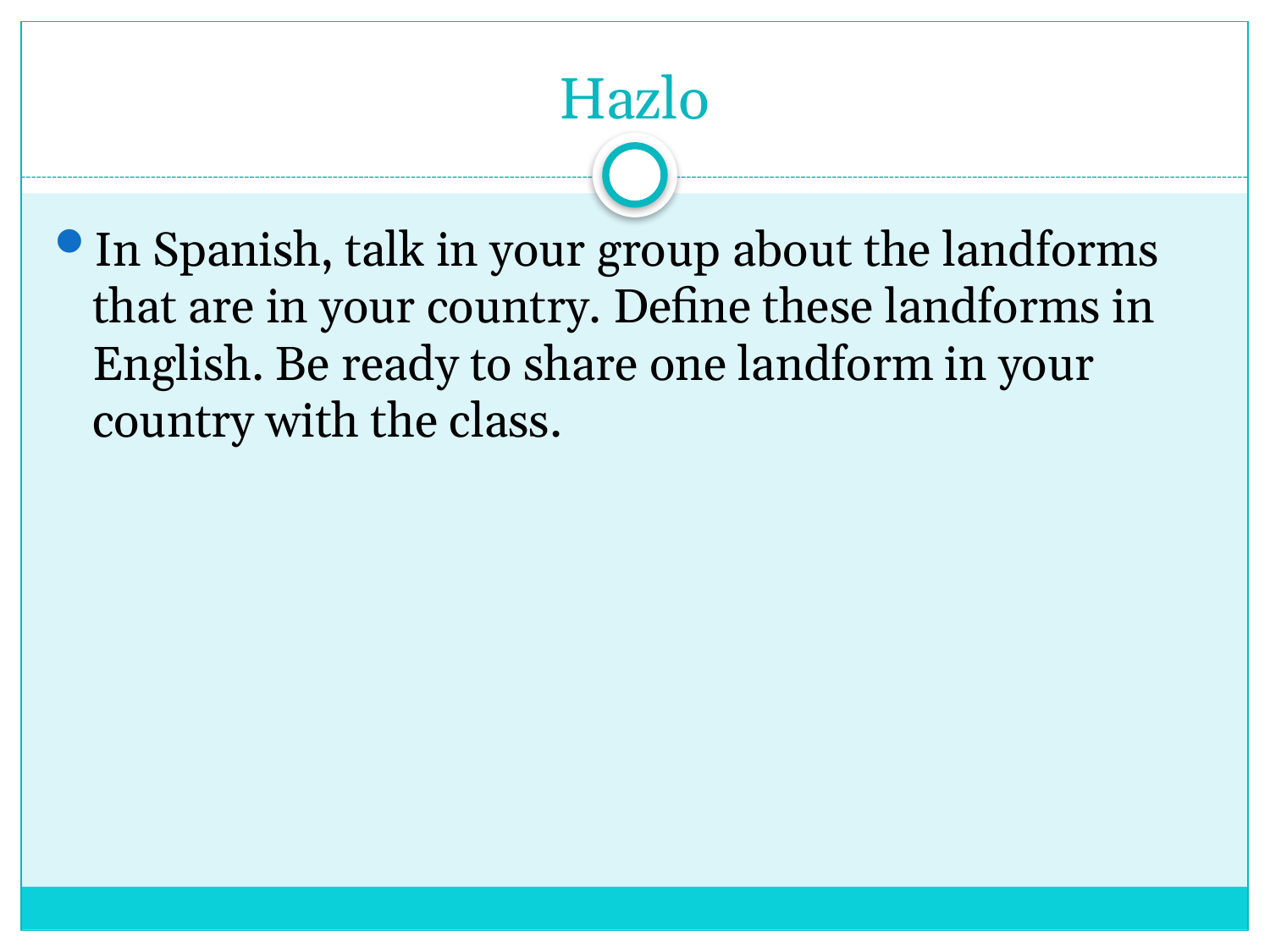

# Hazlo
In Spanish, talk in your group about the landforms that are in your country. Define these landforms in English. Be ready to share one landform in your country with the class.